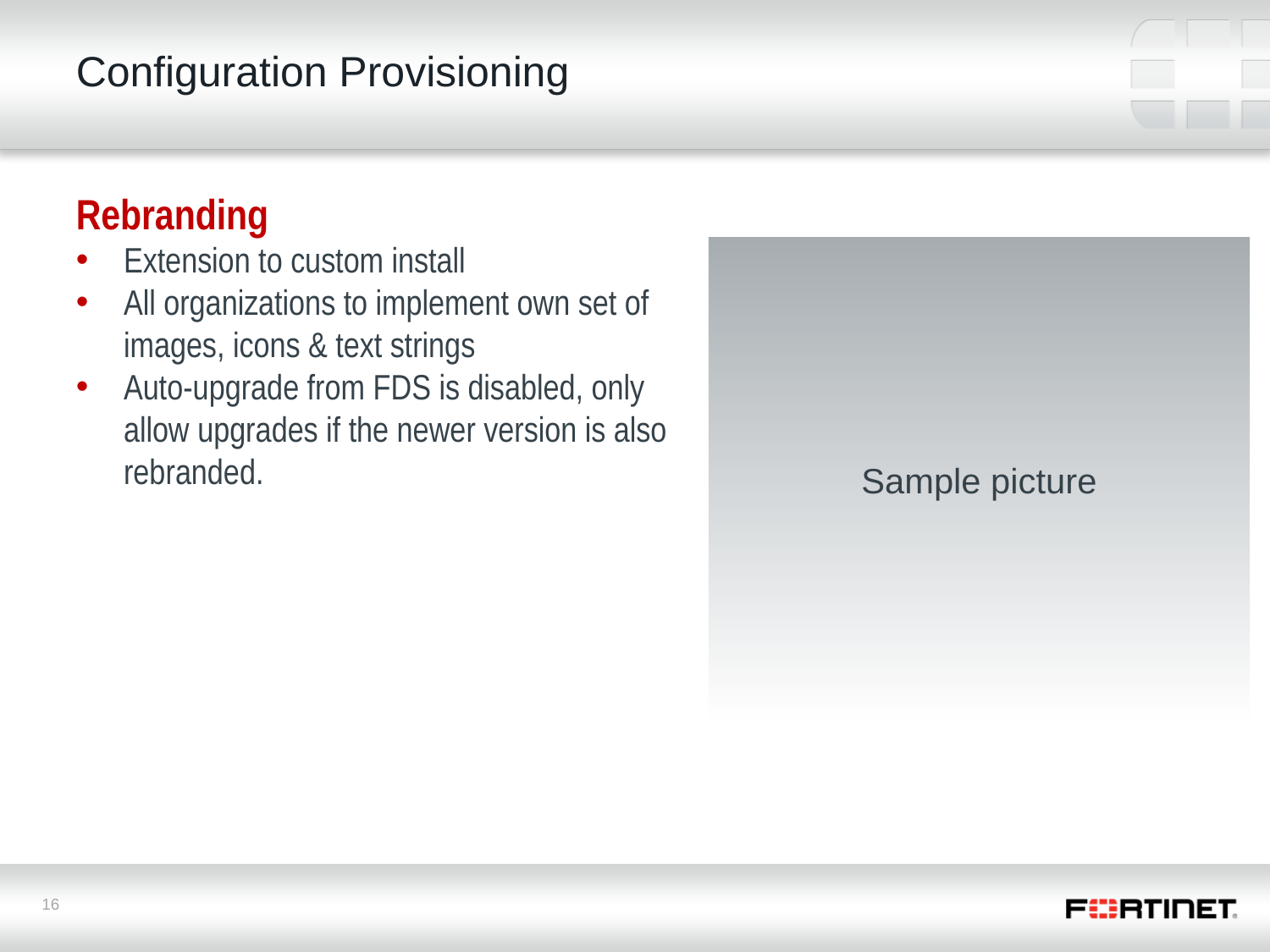

# Configuration Provisioning
Rebranding
Extension to custom install
All organizations to implement own set of images, icons & text strings
Auto-upgrade from FDS is disabled, only  allow upgrades if the newer version is also rebranded.
Sample picture